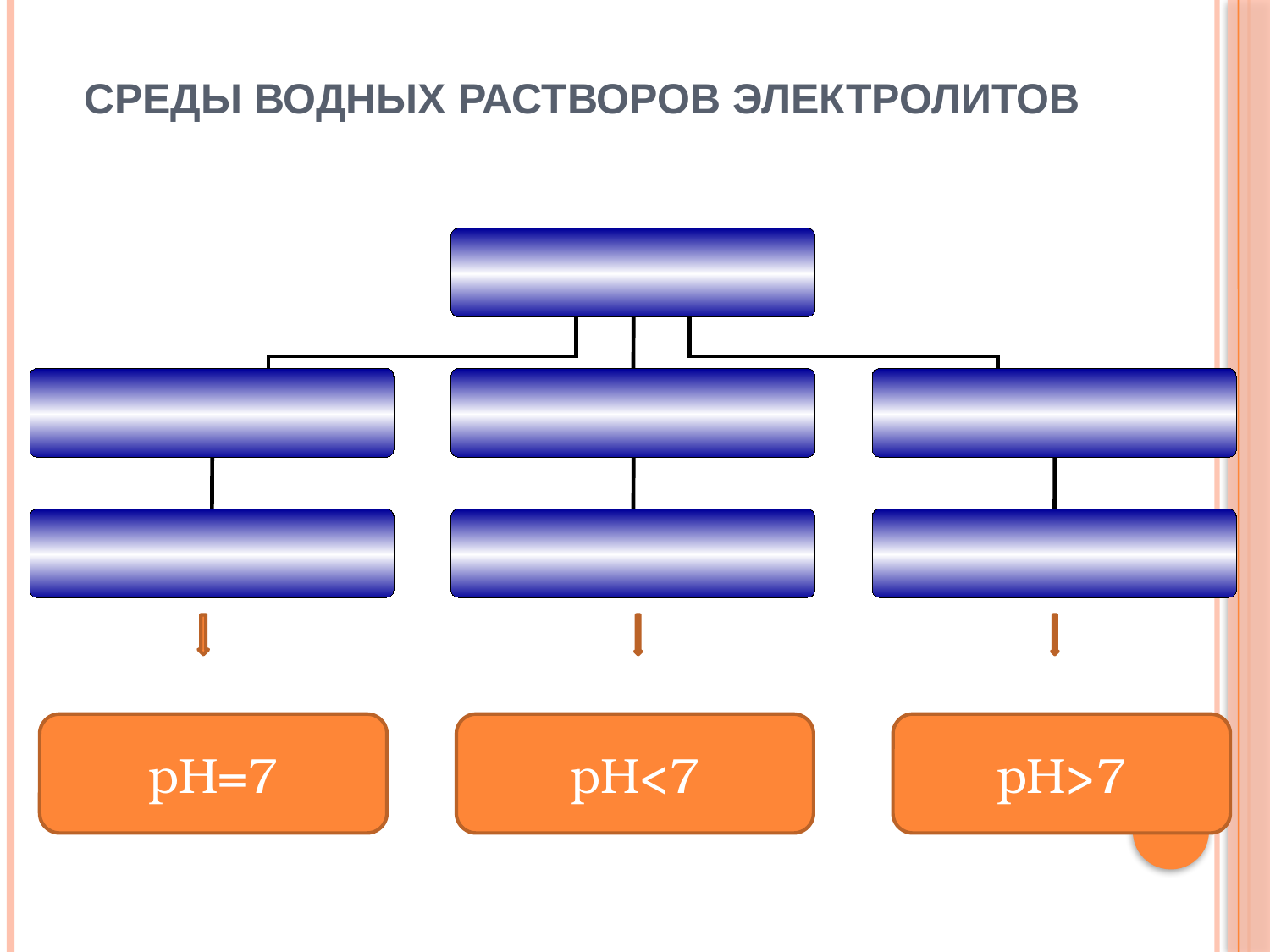

# Среды водных растворов электролитов

pH=7
pH<7
pH>7